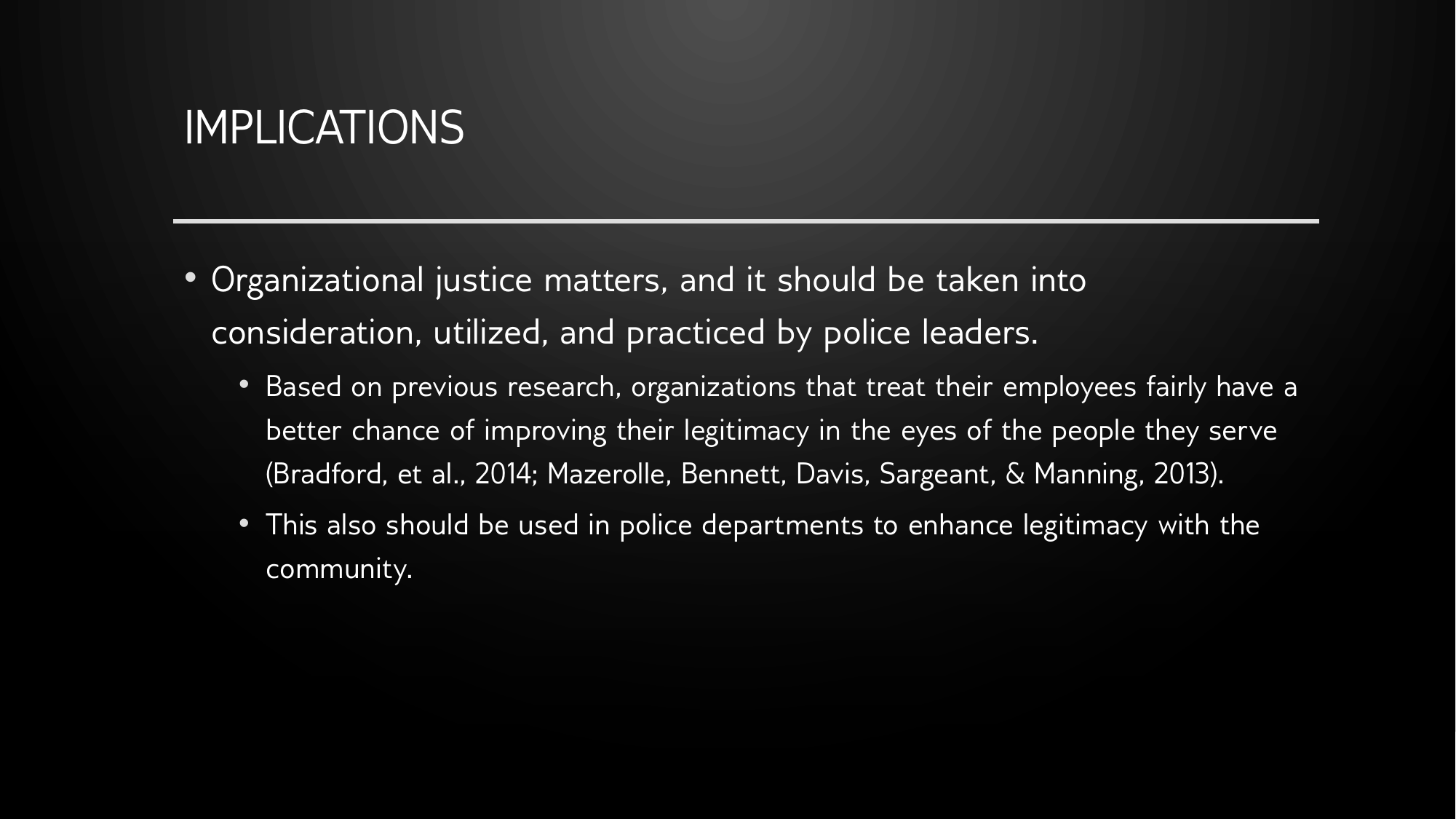

# Implications
Organizational justice matters, and it should be taken into consideration, utilized, and practiced by police leaders.
Based on previous research, organizations that treat their employees fairly have a better chance of improving their legitimacy in the eyes of the people they serve (Bradford, et al., 2014; Mazerolle, Bennett, Davis, Sargeant, & Manning, 2013).
This also should be used in police departments to enhance legitimacy with the community.